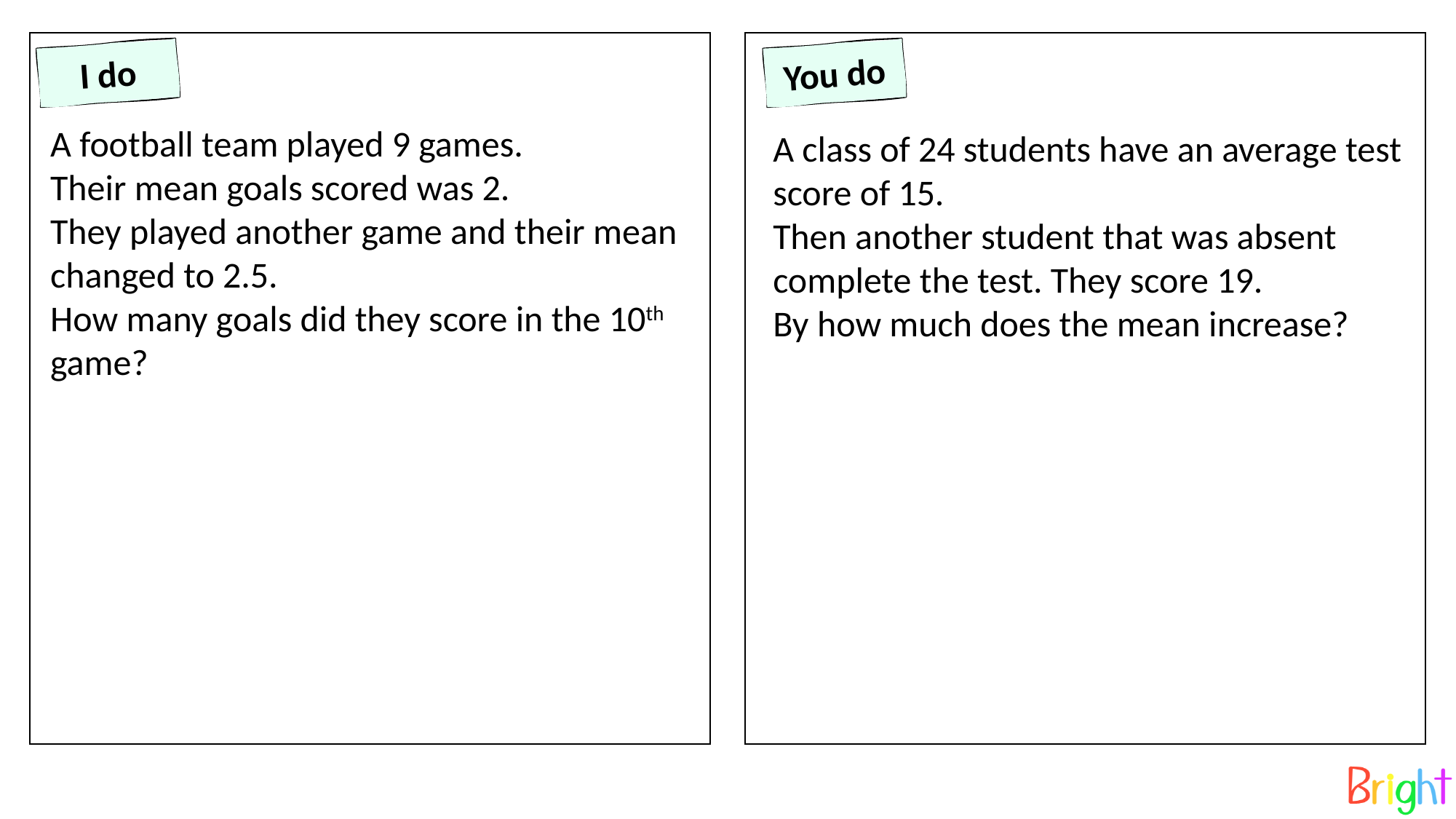

I do
You do
A football team played 9 games.
Their mean goals scored was 2.
They played another game and their mean changed to 2.5.
How many goals did they score in the 10th  game?
A class of 24 students have an average test score of 15.
Then another student that was absent complete the test. They score 19.
By how much does the mean increase?